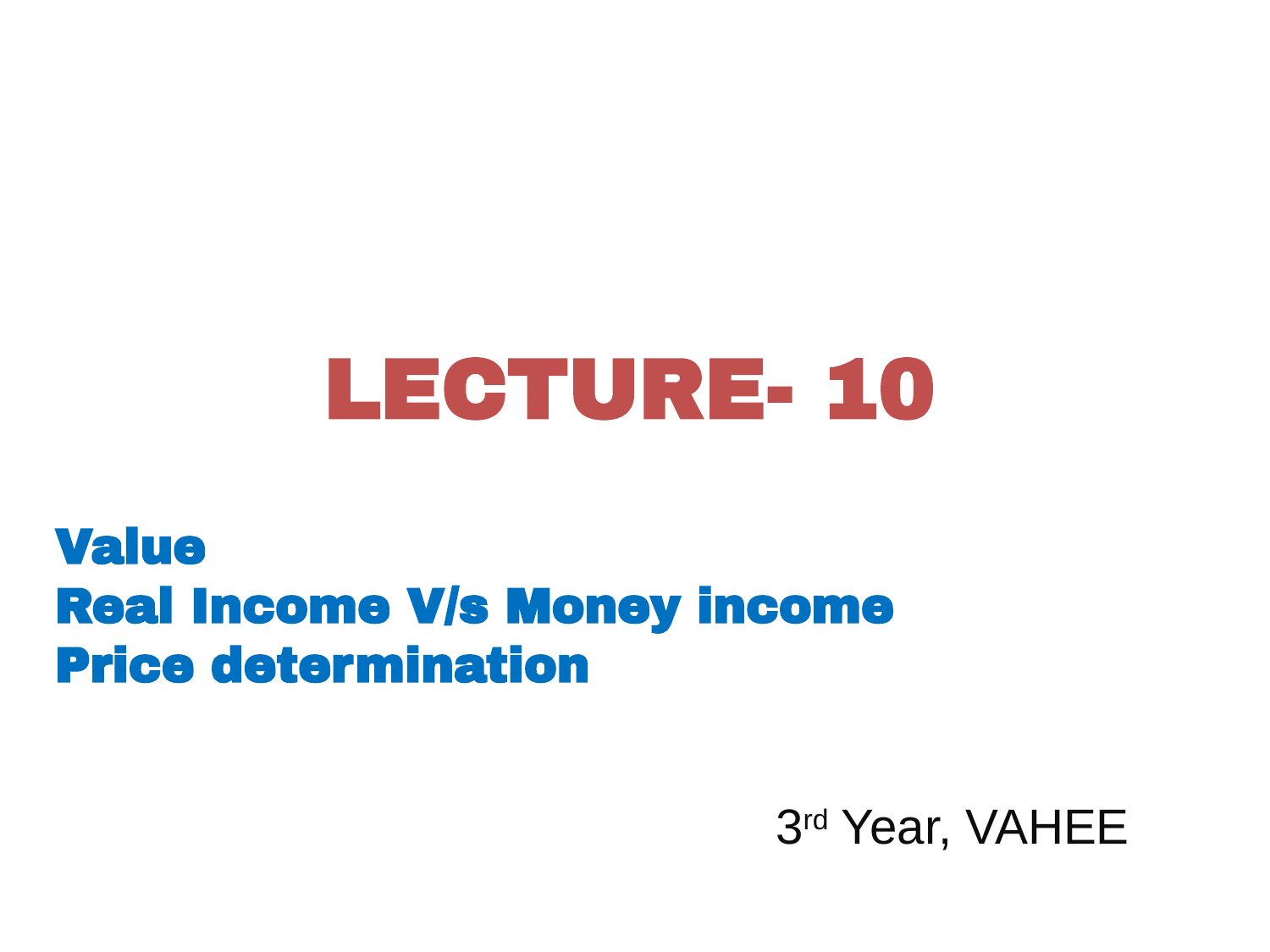

# LECTURE- 10
Value
Real Income V/s Money income
Price determination

3rd Year, VAHEE